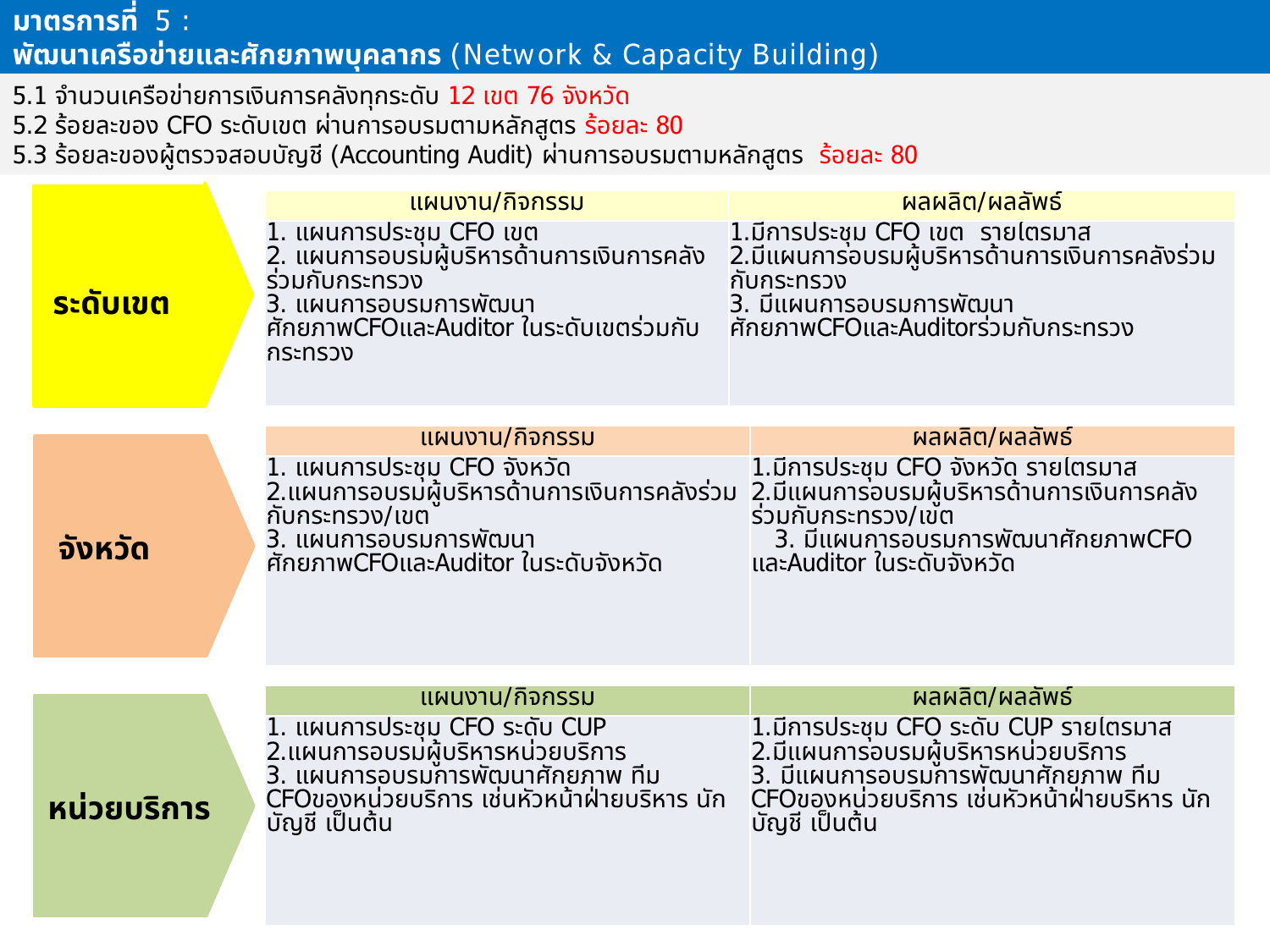

มาตรการที่  5 :
พัฒนาเครือข่ายและศักยภาพบุคลากร (Network & Capacity Building)
 :

5.1 จำนวนเครือข่ายการเงินการคลังทุกระดับ 12 เขต 76 จังหวัด
5.2 ร้อยละของ CFO ระดับเขต ผ่านการอบรมตามหลักสูตร ร้อยละ 80
5.3 ร้อยละของผู้ตรวจสอบบัญชี (Accounting Audit) ผ่านการอบรมตามหลักสูตร  ร้อยละ 80

| แผนงาน/กิจกรรม | ผลผลิต/ผลลัพธ์ |
| --- | --- |
| 1. แผนการประชุม CFO เขต 2. แผนการอบรมผู้บริหารด้านการเงินการคลังร่วมกับกระทรวง 3. แผนการอบรมการพัฒนาศักยภาพCFOและAuditor ในระดับเขตร่วมกับกระทรวง | 1.มีการประชุม CFO เขต รายไตรมาส 2.มีแผนการอบรมผู้บริหารด้านการเงินการคลังร่วมกับกระทรวง 3. มีแผนการอบรมการพัฒนาศักยภาพCFOและAuditorร่วมกับกระทรวง |

ระดับเขต

| แผนงาน/กิจกรรม | ผลผลิต/ผลลัพธ์ |
| --- | --- |
| 1. แผนการประชุม CFO จังหวัด 2.แผนการอบรมผู้บริหารด้านการเงินการคลังร่วมกับกระทรวง/เขต 3. แผนการอบรมการพัฒนาศักยภาพCFOและAuditor ในระดับจังหวัด | 1.มีการประชุม CFO จังหวัด รายไตรมาส 2.มีแผนการอบรมผู้บริหารด้านการเงินการคลังร่วมกับกระทรวง/เขต 3. มีแผนการอบรมการพัฒนาศักยภาพCFO และAuditor ในระดับจังหวัด |

จังหวัด

| แผนงาน/กิจกรรม | ผลผลิต/ผลลัพธ์ |
| --- | --- |
| 1. แผนการประชุม CFO ระดับ CUP 2.แผนการอบรมผู้บริหารหน่วยบริการ 3. แผนการอบรมการพัฒนาศักยภาพ ทีม CFOของหน่วยบริการ เช่นหัวหน้าฝ่ายบริหาร นักบัญชี เป็นต้น | 1.มีการประชุม CFO ระดับ CUP รายไตรมาส 2.มีแผนการอบรมผู้บริหารหน่วยบริการ 3. มีแผนการอบรมการพัฒนาศักยภาพ ทีม CFOของหน่วยบริการ เช่นหัวหน้าฝ่ายบริหาร นักบัญชี เป็นต้น |

หน่วยบริการ